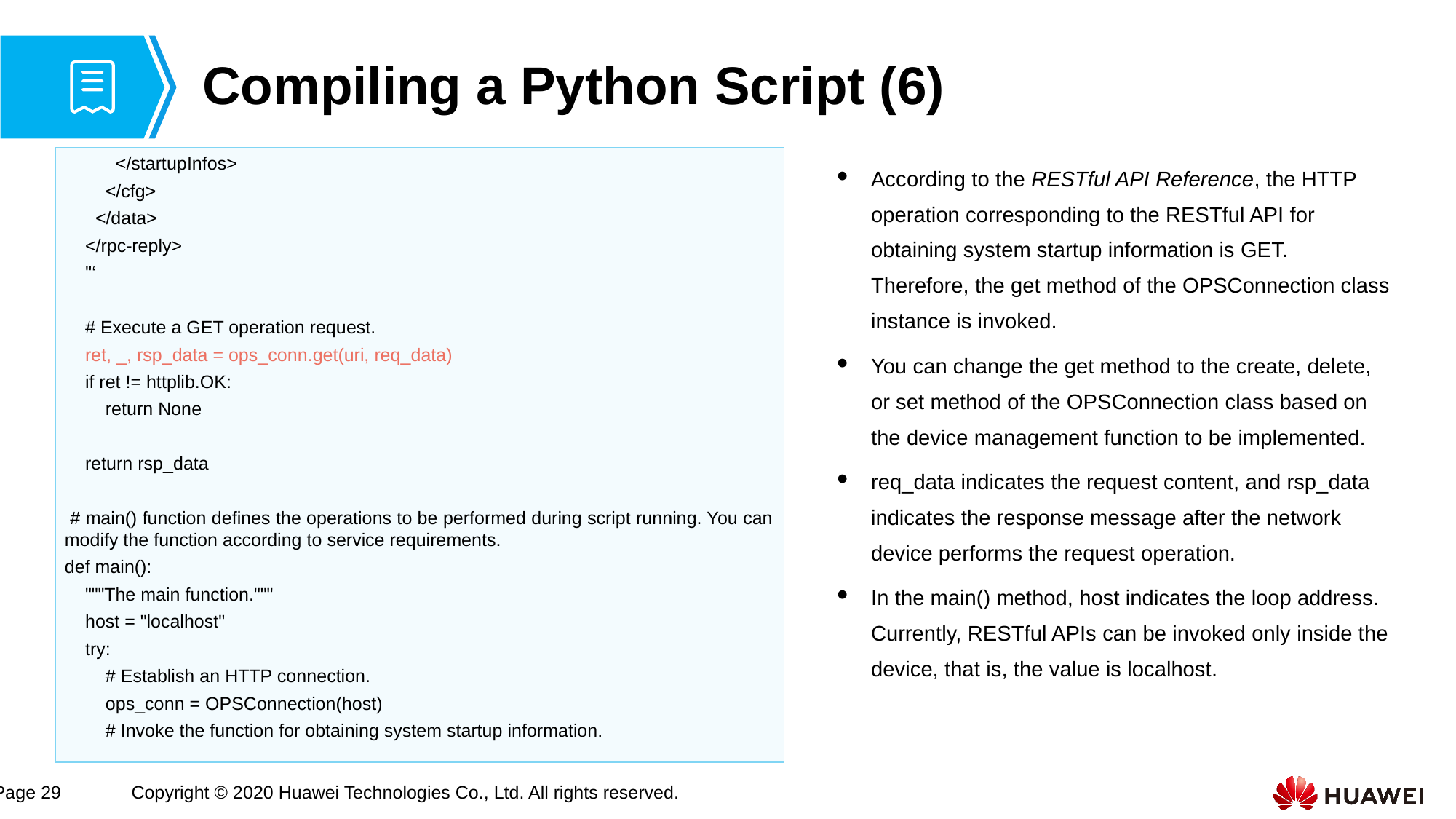

# Compiling a Python Script (6)
          </startupInfos>
        </cfg>
      </data>
    </rpc-reply>
    ''‘

    # Execute a GET operation request.
    ret, _, rsp_data = ops_conn.get(uri, req_data)
    if ret != httplib.OK:
        return None

    return rsp_data

 # main() function defines the operations to be performed during script running. You can modify the function according to service requirements.
def main():
    """The main function."""
    host = "localhost"
    try:
        # Establish an HTTP connection.
        ops_conn = OPSConnection(host)
        # Invoke the function for obtaining system startup information.
According to the RESTful API Reference, the HTTP operation corresponding to the RESTful API for obtaining system startup information is GET. Therefore, the get method of the OPSConnection class instance is invoked.
You can change the get method to the create, delete, or set method of the OPSConnection class based on the device management function to be implemented.
req_data indicates the request content, and rsp_data indicates the response message after the network device performs the request operation.
In the main() method, host indicates the loop address. Currently, RESTful APIs can be invoked only inside the device, that is, the value is localhost.